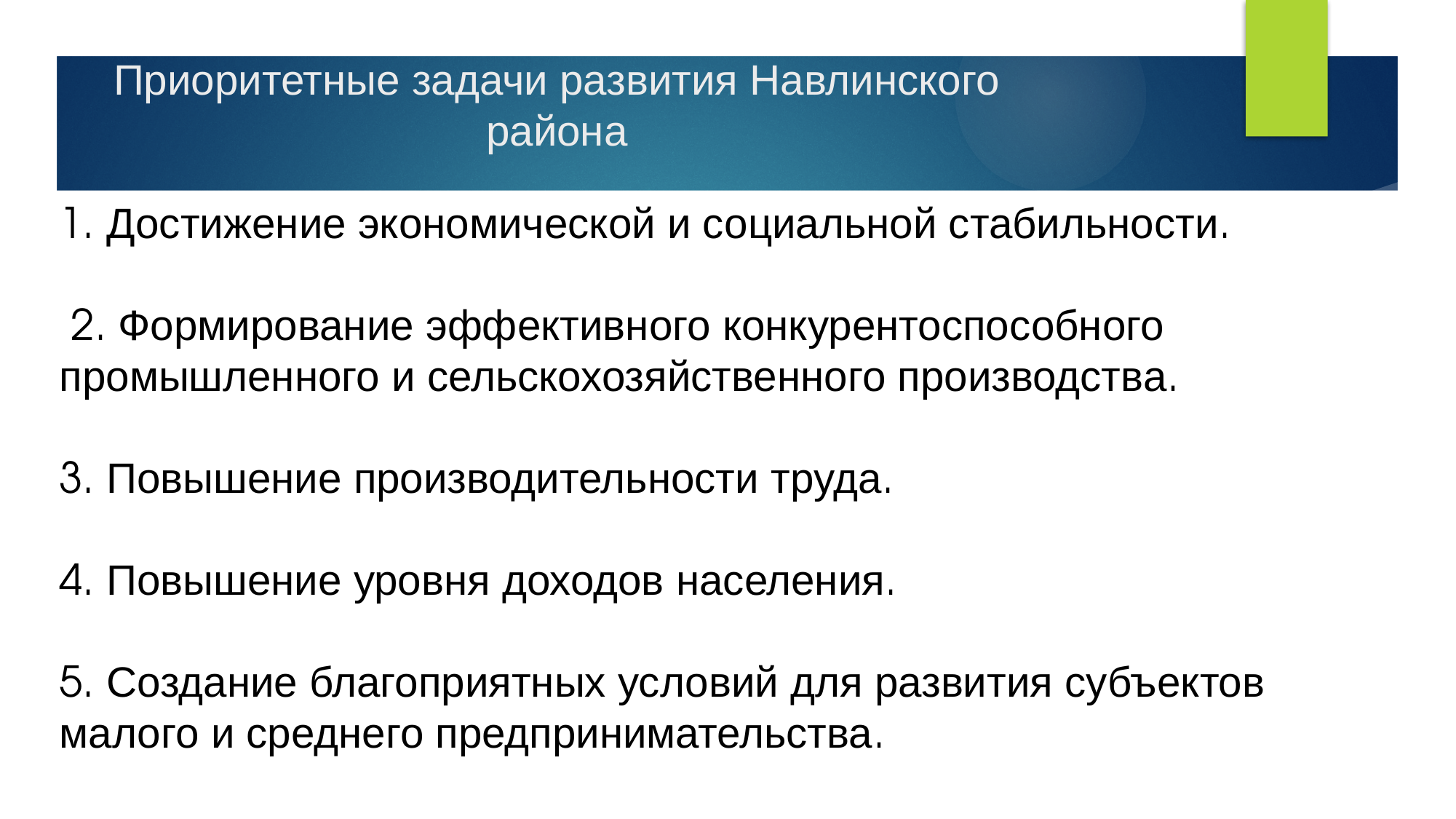

# Приоритетные задачи развития Навлинского района
1. Достижение экономической и социальной стабильности.

 2. Формирование эффективного конкурентоспособного промышленного и сельскохозяйственного производства.

3. Повышение производительности труда.

4. Повышение уровня доходов населения.

5. Создание благоприятных условий для развития субъектов малого и среднего предпринимательства.